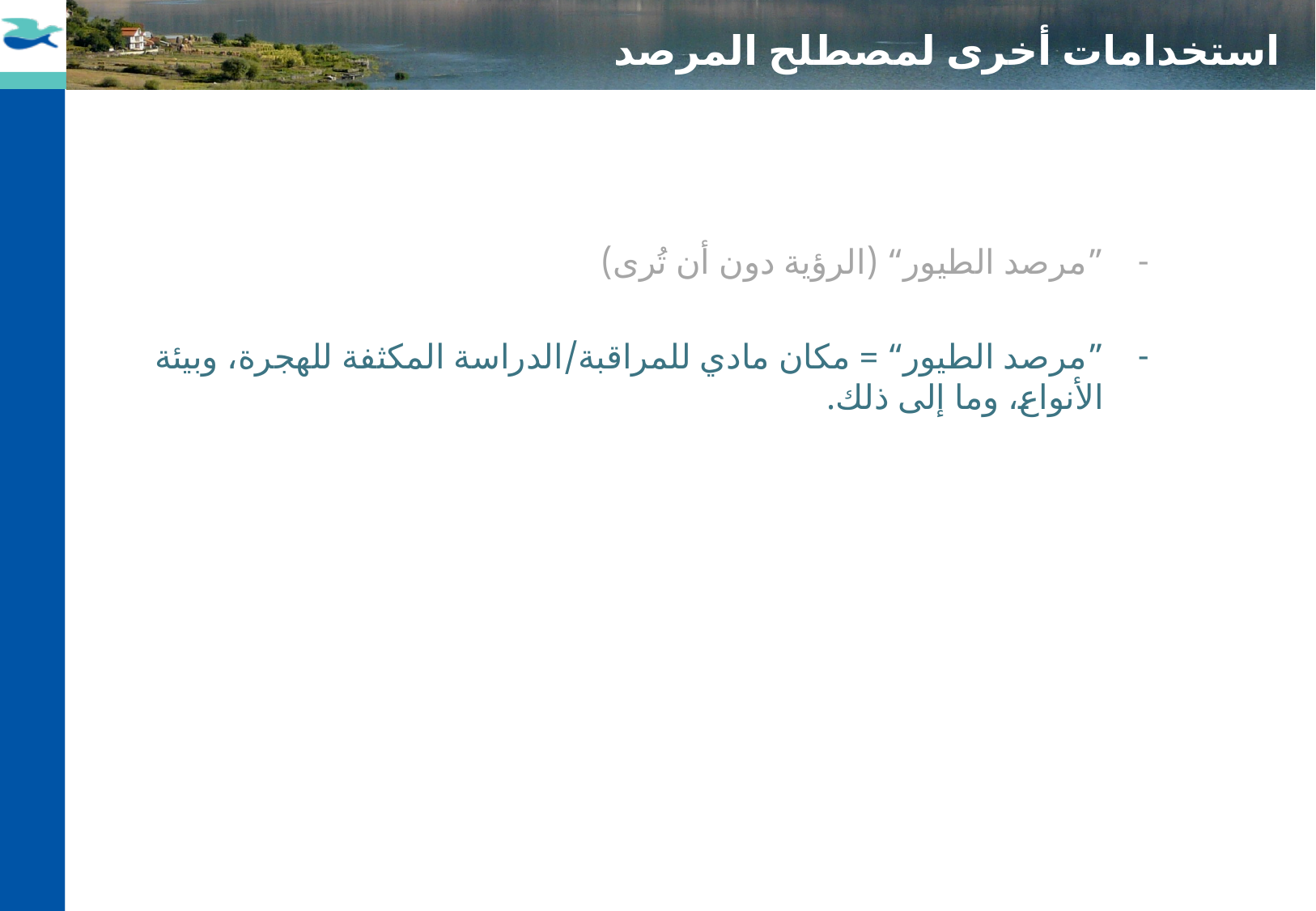

# استخدامات أخرى لمصطلح المرصد

”مرصد الطيور“ (الرؤية دون أن تُرى)

”مرصد الطيور“ = مكان مادي للمراقبة/الدراسة المكثفة للهجرة، وبيئة الأنواع، وما إلى ذلك.